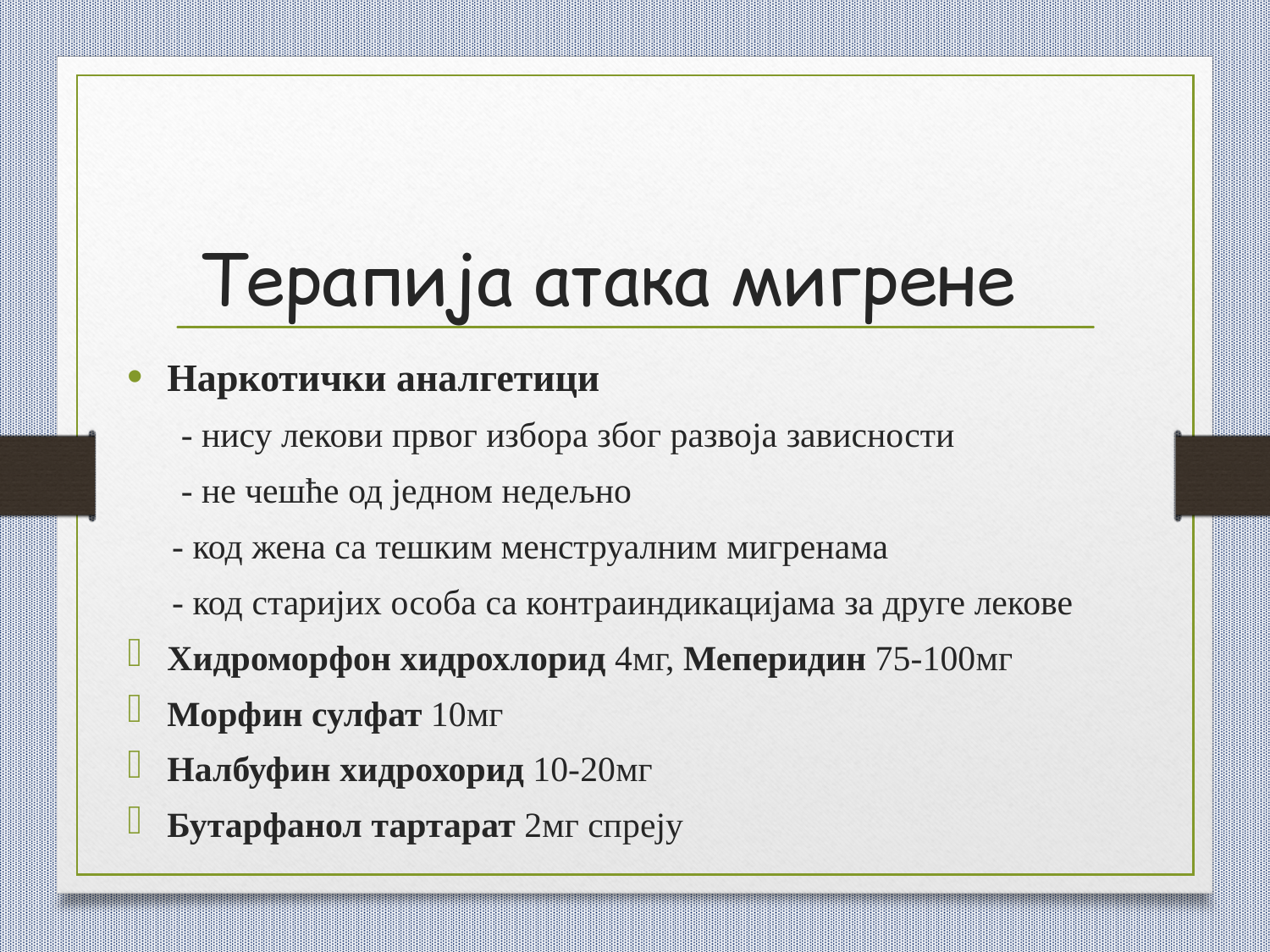

# Терапија атака мигрене
Наркотички аналгетици
      - нису лекови првог избора због развоја зависности
      - не чешће од једном недељно
     - код жена са тешким менструалним мигренама
     - код старијих особа са контраиндикацијама за друге лекове
Хидроморфон хидрохлорид 4мг, Меперидин 75-100мг
Морфин сулфат 10мг
Налбуфин хидрохорид 10-20мг
Бутарфанол тартарат 2мг спреју